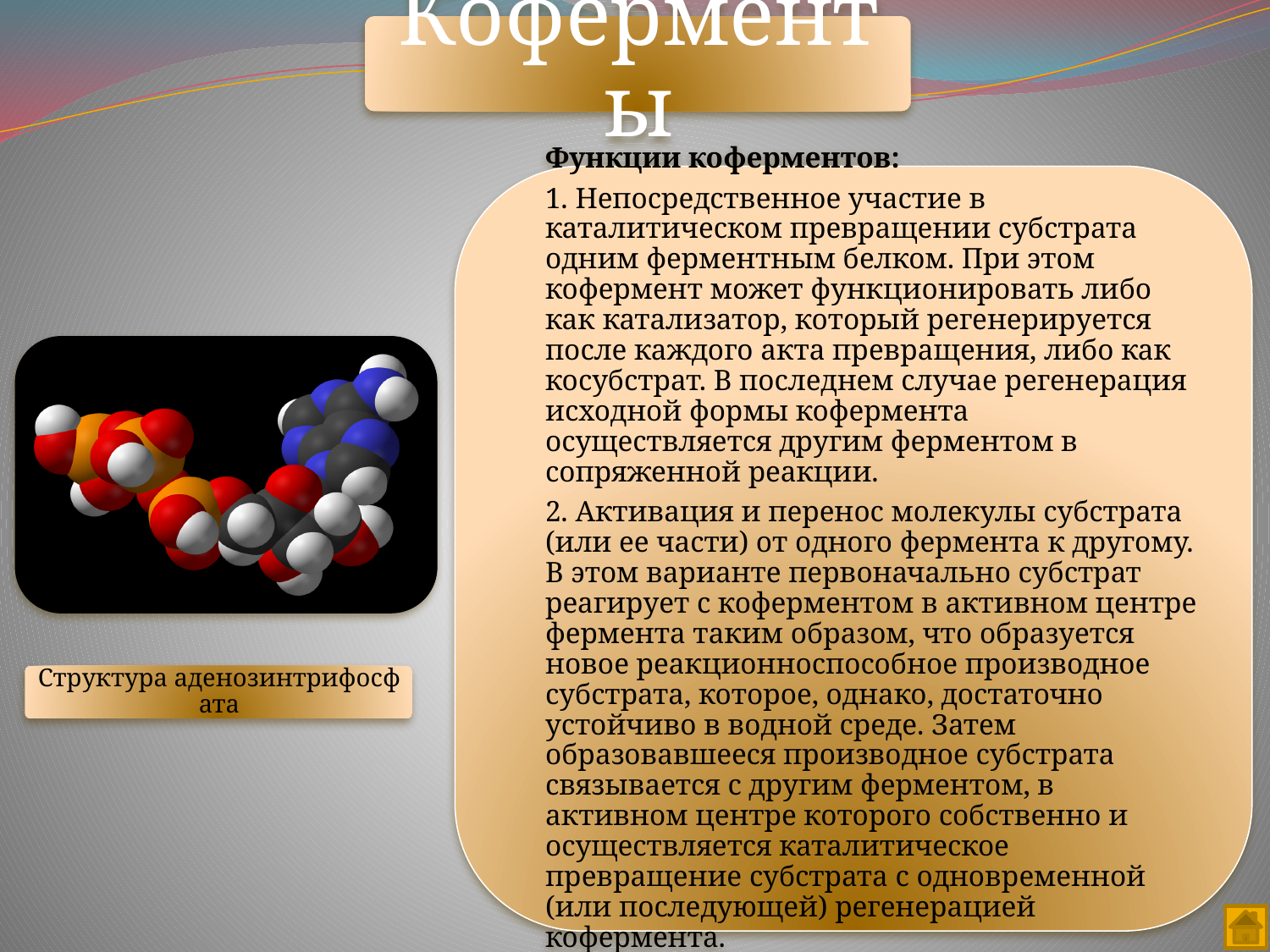

Коферменты
Функции коферментов:
1. Непосредственное участие в каталитическом превращении субстрата одним ферментным белком. При этом кофермент может функционировать либо как катализатор, который регенерируется после каждого акта превращения, либо как косубстрат. В последнем случае регенерация исходной формы кофермента осуществляется другим ферментом в сопряженной реакции.
2. Активация и перенос молекулы субстрата (или ее части) от одного фермента к другому. В этом варианте первоначально субстрат реагирует с коферментом в активном центре фермента таким образом, что образуется новое реакционноспособное производное субстрата, которое, однако, достаточно устойчиво в водной среде. Затем образовавшееся производное субстрата связывается с другим ферментом, в активном центре которого собственно и осуществляется каталитическое превращение субстрата с одновременной (или последующей) регенерацией кофермента.
Структура аденозинтрифосфата